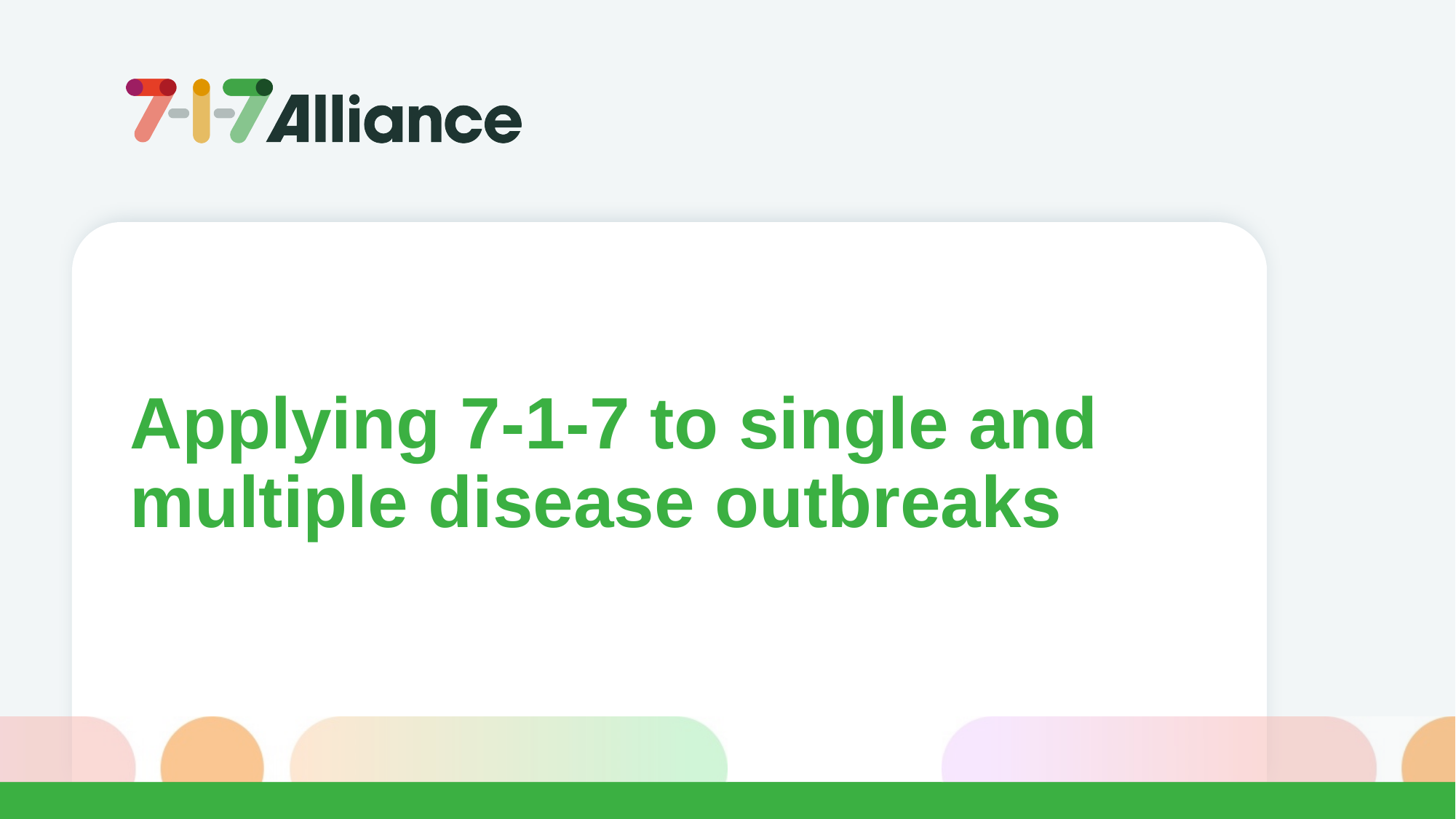

Applying 7-1-7 to single and multiple disease outbreaks